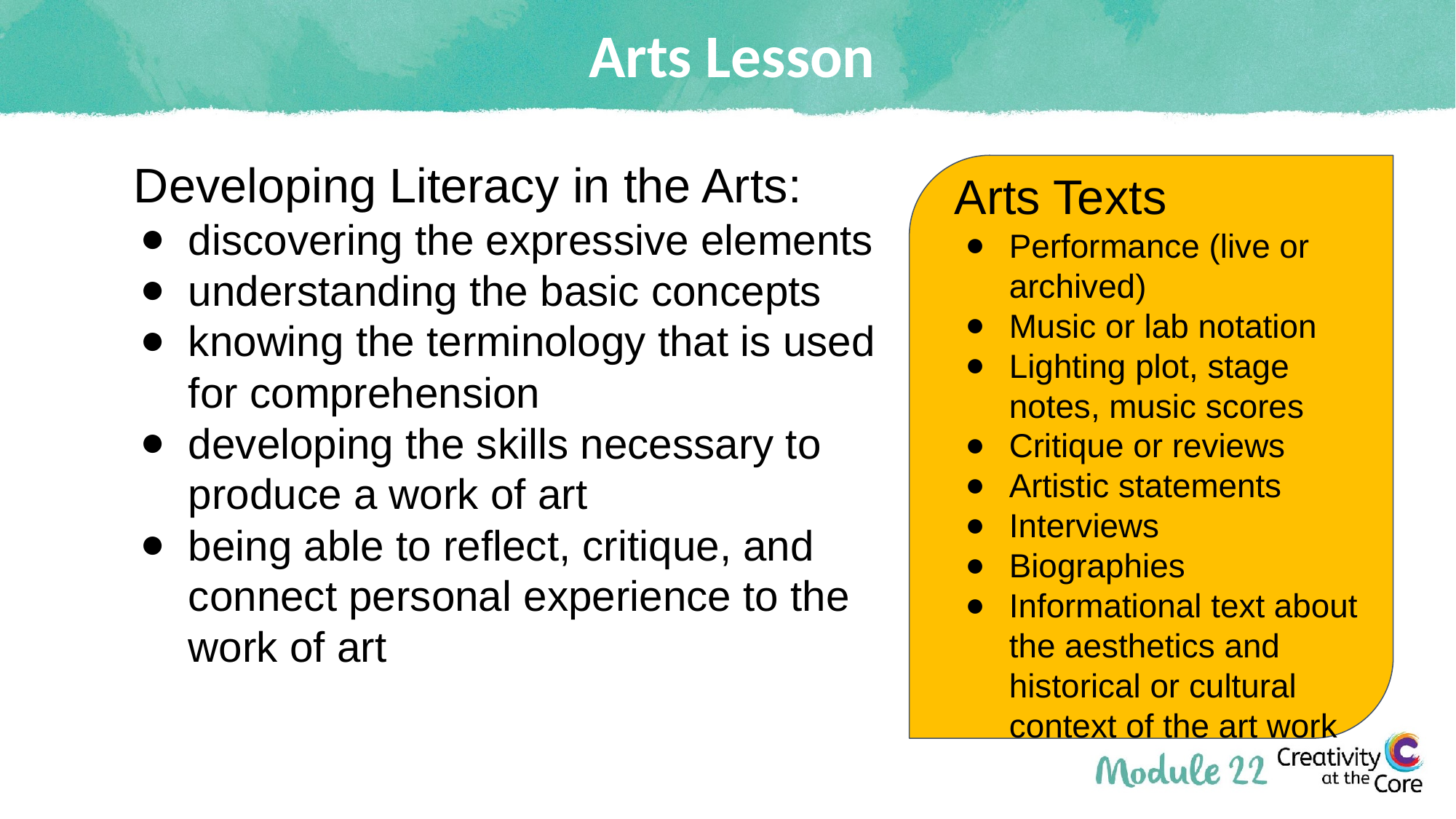

# Arts Lesson
Developing Literacy in the Arts:
discovering the expressive elements
understanding the basic concepts
knowing the terminology that is used for comprehension
developing the skills necessary to produce a work of art
being able to reflect, critique, and connect personal experience to the work of art

Arts Texts
Performance (live or archived)
Music or lab notation
Lighting plot, stage notes, music scores
Critique or reviews
Artistic statements
Interviews
Biographies
Informational text about the aesthetics and historical or cultural context of the art work